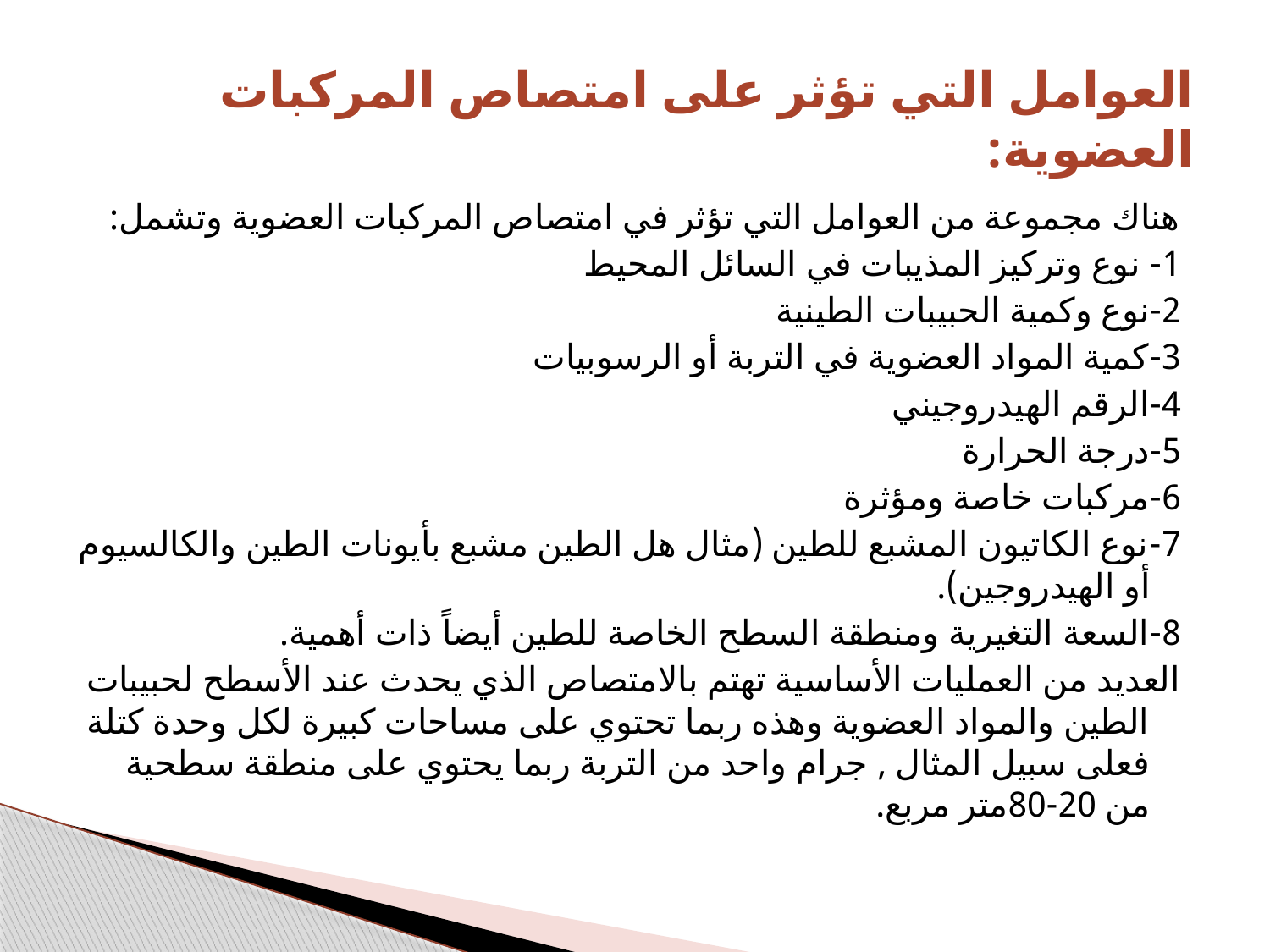

# العوامل التي تؤثر على امتصاص المركبات العضوية:
هناك مجموعة من العوامل التي تؤثر في امتصاص المركبات العضوية وتشمل:
1- نوع وتركيز المذيبات في السائل المحيط
2-نوع وكمية الحبيبات الطينية
3-كمية المواد العضوية في التربة أو الرسوبيات
4-الرقم الهيدروجيني
5-درجة الحرارة
6-مركبات خاصة ومؤثرة
7-نوع الكاتيون المشبع للطين (مثال هل الطين مشبع بأيونات الطين والكالسيوم أو الهيدروجين).
8-السعة التغيرية ومنطقة السطح الخاصة للطين أيضاً ذات أهمية.
العديد من العمليات الأساسية تهتم بالامتصاص الذي يحدث عند الأسطح لحبيبات الطين والمواد العضوية وهذه ربما تحتوي على مساحات كبيرة لكل وحدة كتلة فعلى سبيل المثال , جرام واحد من التربة ربما يحتوي على منطقة سطحية من 20-80متر مربع.